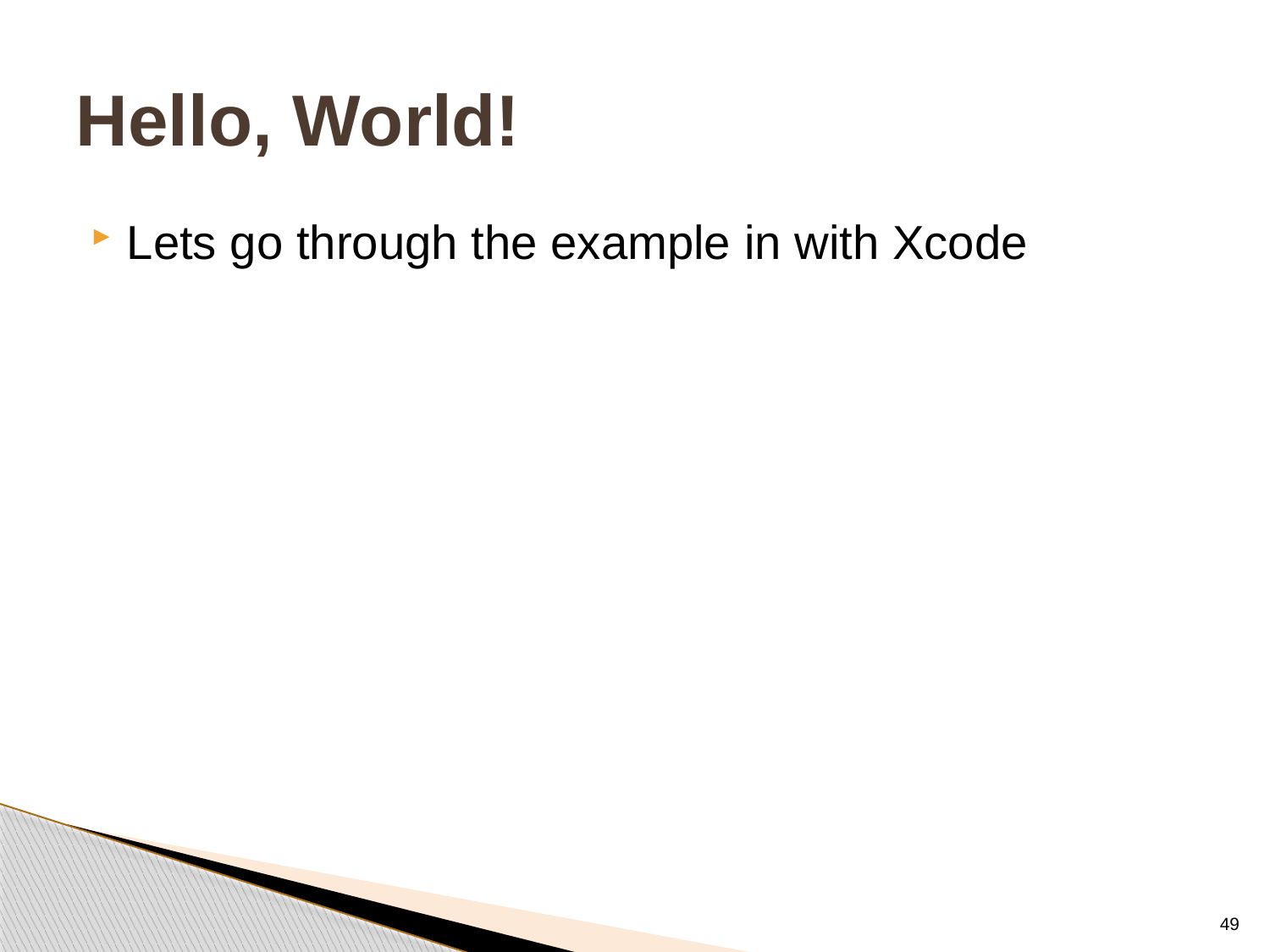

# Hello, World!
Lets go through the example in with Xcode
49